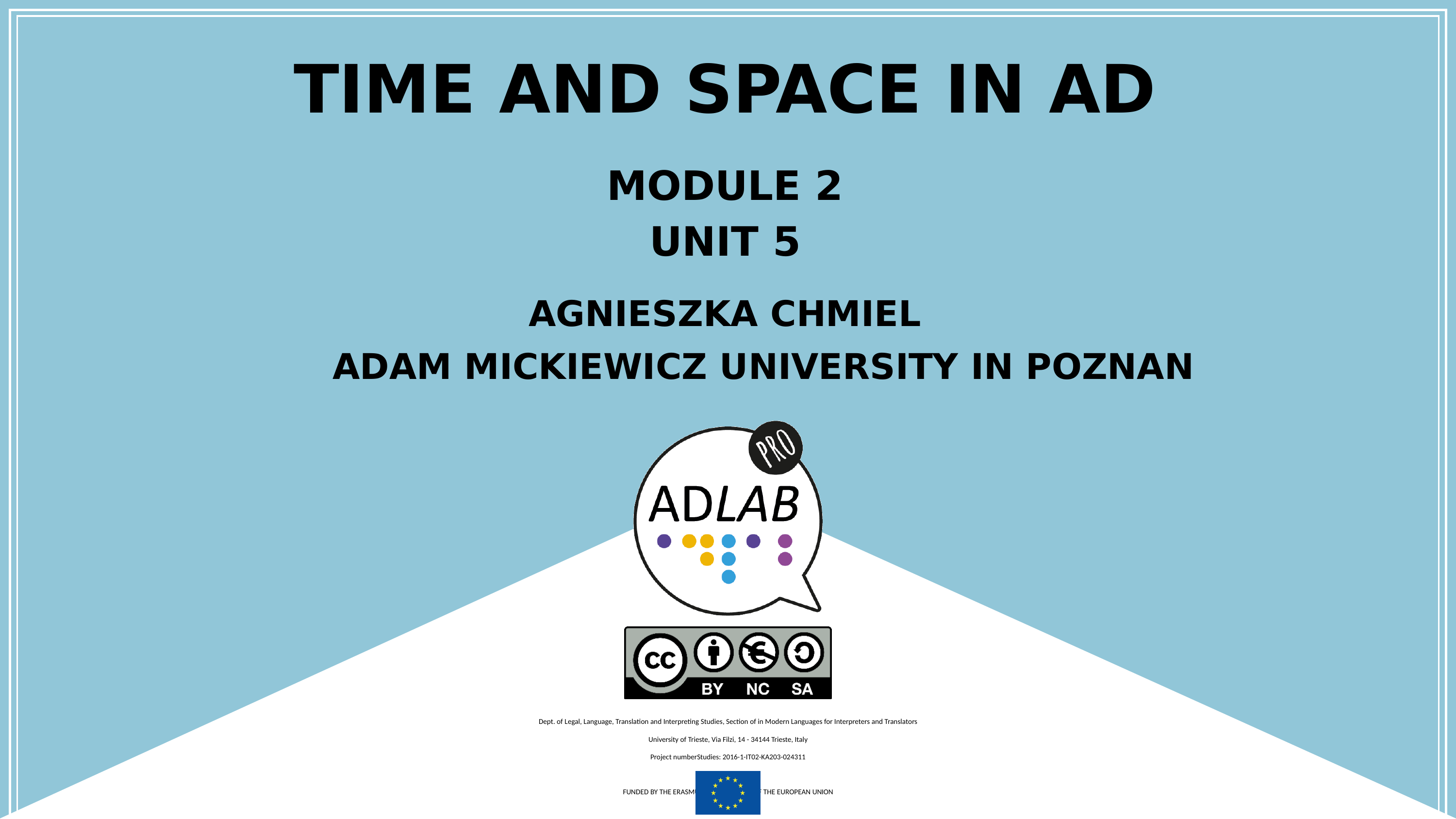

# Time and space in ad
Module 2
Unit 5
Agnieszka chmiel
Adam mickiewicz university in Poznan